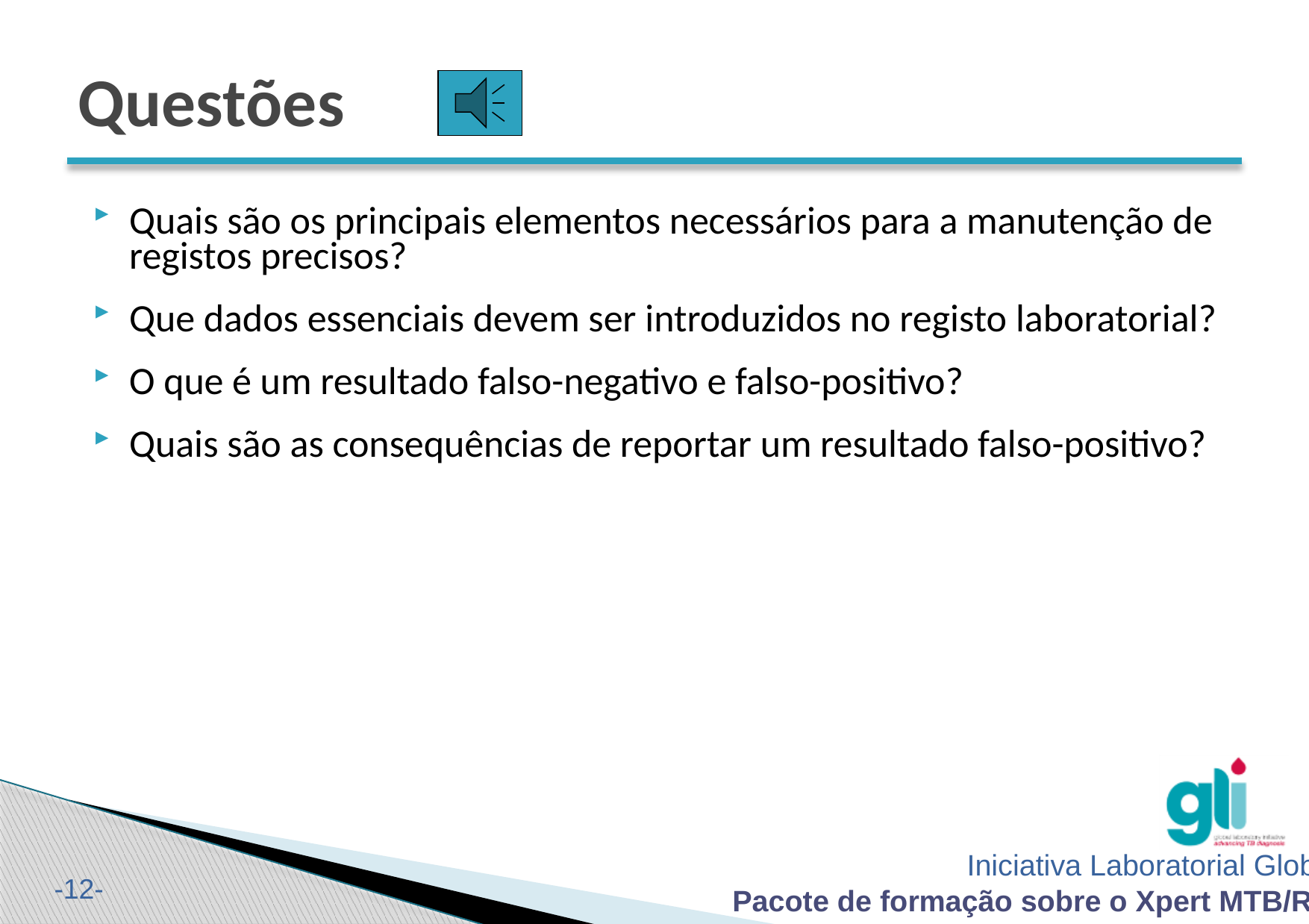

# Questões

Quais são os principais elementos necessários para a manutenção de registos precisos?
Que dados essenciais devem ser introduzidos no registo laboratorial?
O que é um resultado falso-negativo e falso-positivo?
Quais são as consequências de reportar um resultado falso-positivo?